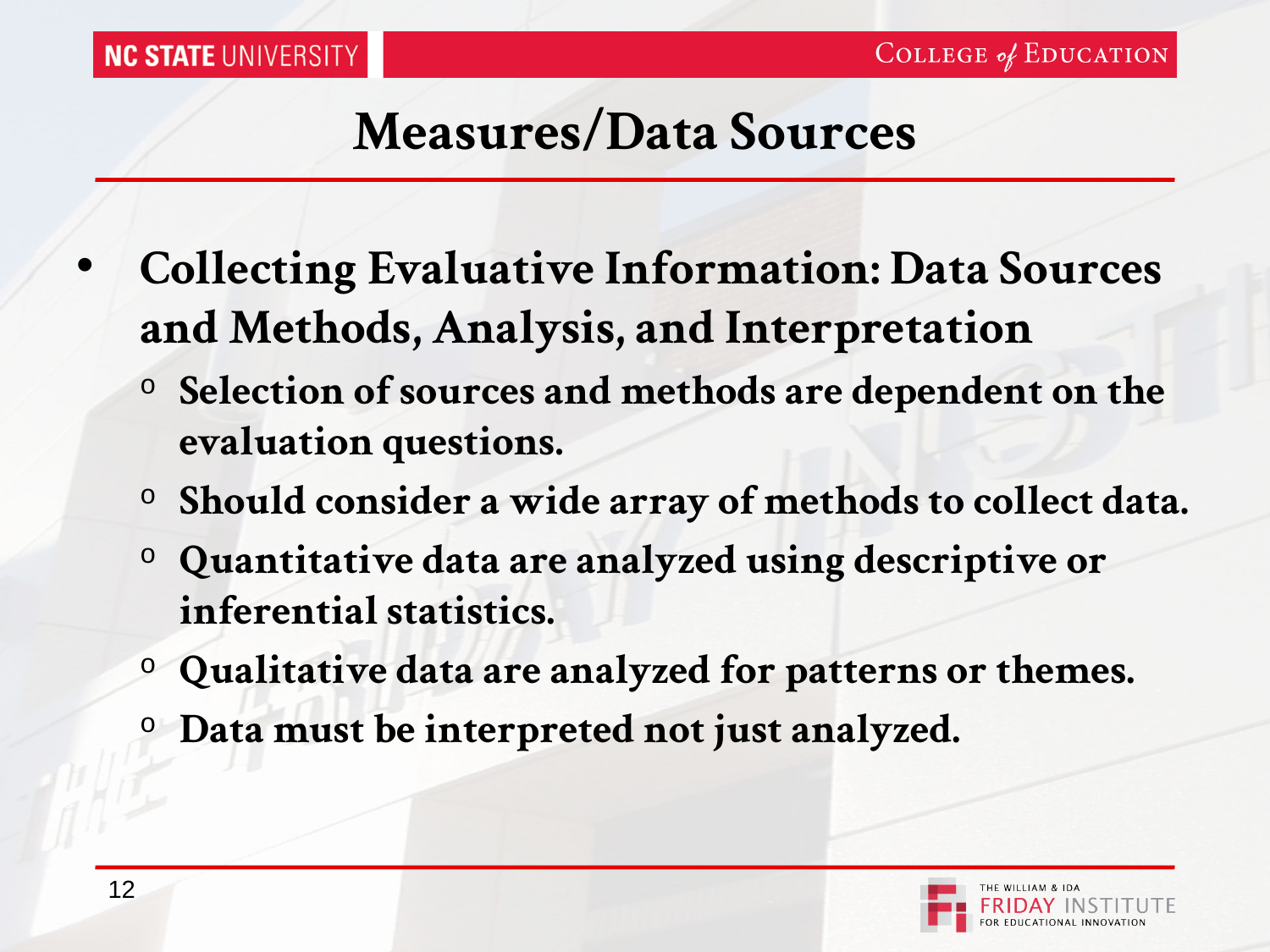

# Measures/Data Sources
Collecting Evaluative Information: Data Sources and Methods, Analysis, and Interpretation
Selection of sources and methods are dependent on the evaluation questions.
Should consider a wide array of methods to collect data.
Quantitative data are analyzed using descriptive or inferential statistics.
Qualitative data are analyzed for patterns or themes.
Data must be interpreted not just analyzed.
12